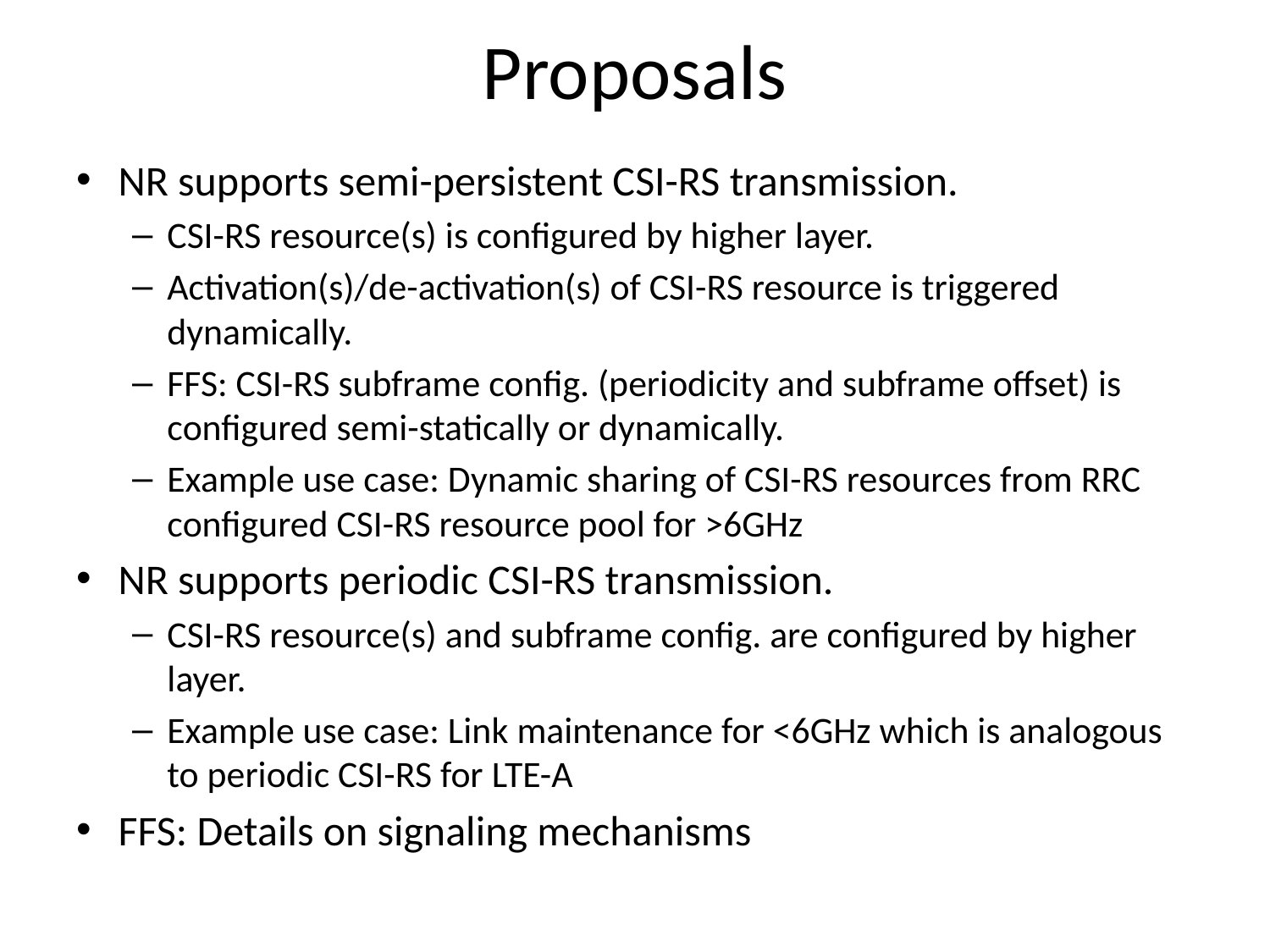

# Proposals
NR supports semi-persistent CSI-RS transmission.
CSI-RS resource(s) is configured by higher layer.
Activation(s)/de-activation(s) of CSI-RS resource is triggered dynamically.
FFS: CSI-RS subframe config. (periodicity and subframe offset) is configured semi-statically or dynamically.
Example use case: Dynamic sharing of CSI-RS resources from RRC configured CSI-RS resource pool for >6GHz
NR supports periodic CSI-RS transmission.
CSI-RS resource(s) and subframe config. are configured by higher layer.
Example use case: Link maintenance for <6GHz which is analogous to periodic CSI-RS for LTE-A
FFS: Details on signaling mechanisms